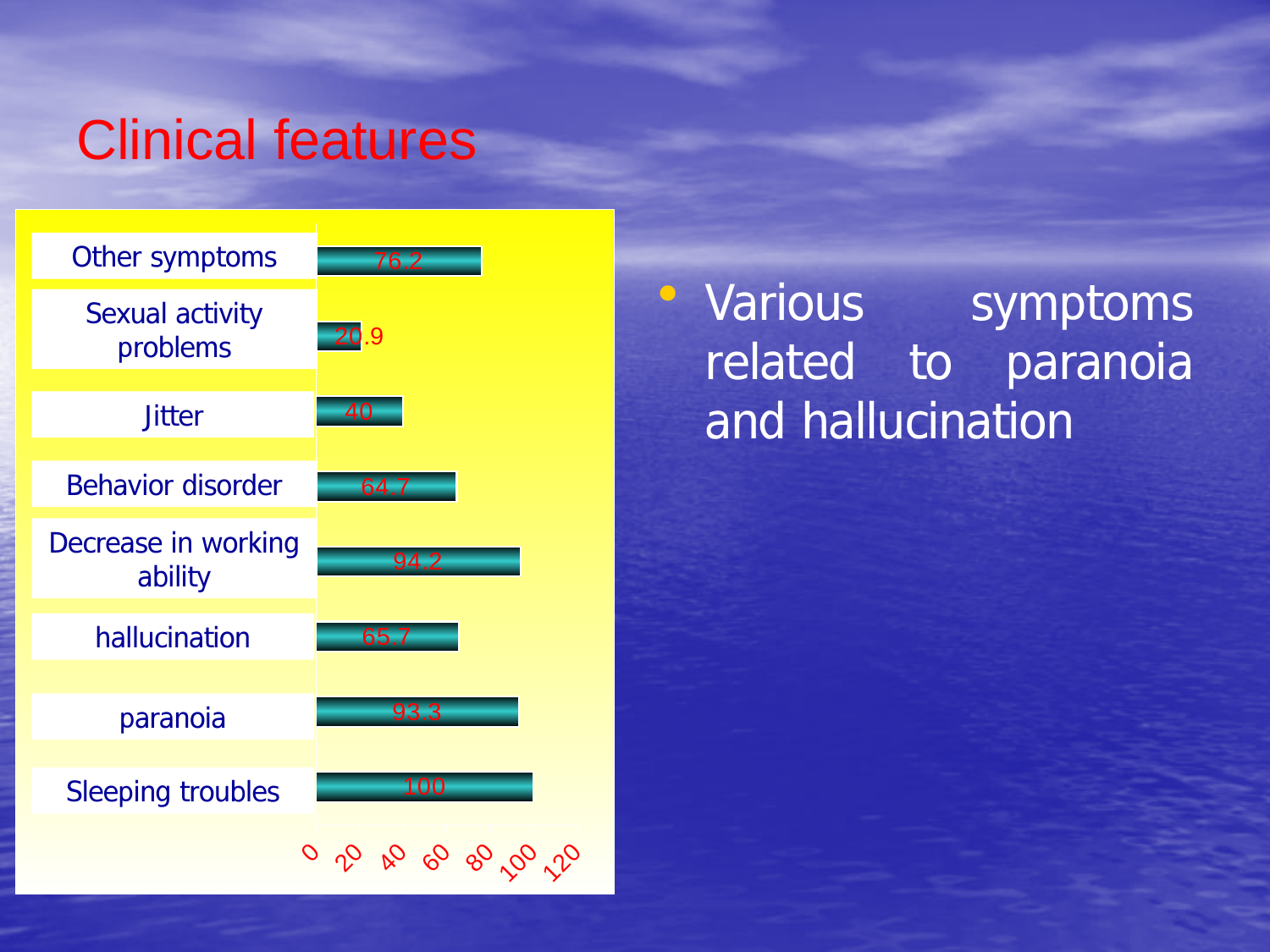

# Clinical features

### Chart

| Category | East |
|---|---|
| Thay đổi giấc ngủ | 100.0 |
| Hoang tưởng | 93.3 |
| Ảo giác | 65.7 |
| Gỉam khả năng làm việc | 94.2 |
| Rối loạn hành vi | 64.7 |
| Bồn chồn bứt rứt | 40.0 |
| Rối loạn hoạt động tình dục | 20.9 |
| Triệu chứng khác | 76.2 |
Other symptoms
Various symptoms related to paranoia and hallucination
Sexual activity problems
Jitter
Behavior disorder
Decrease in working ability
hallucination
paranoia
Sleeping troubles